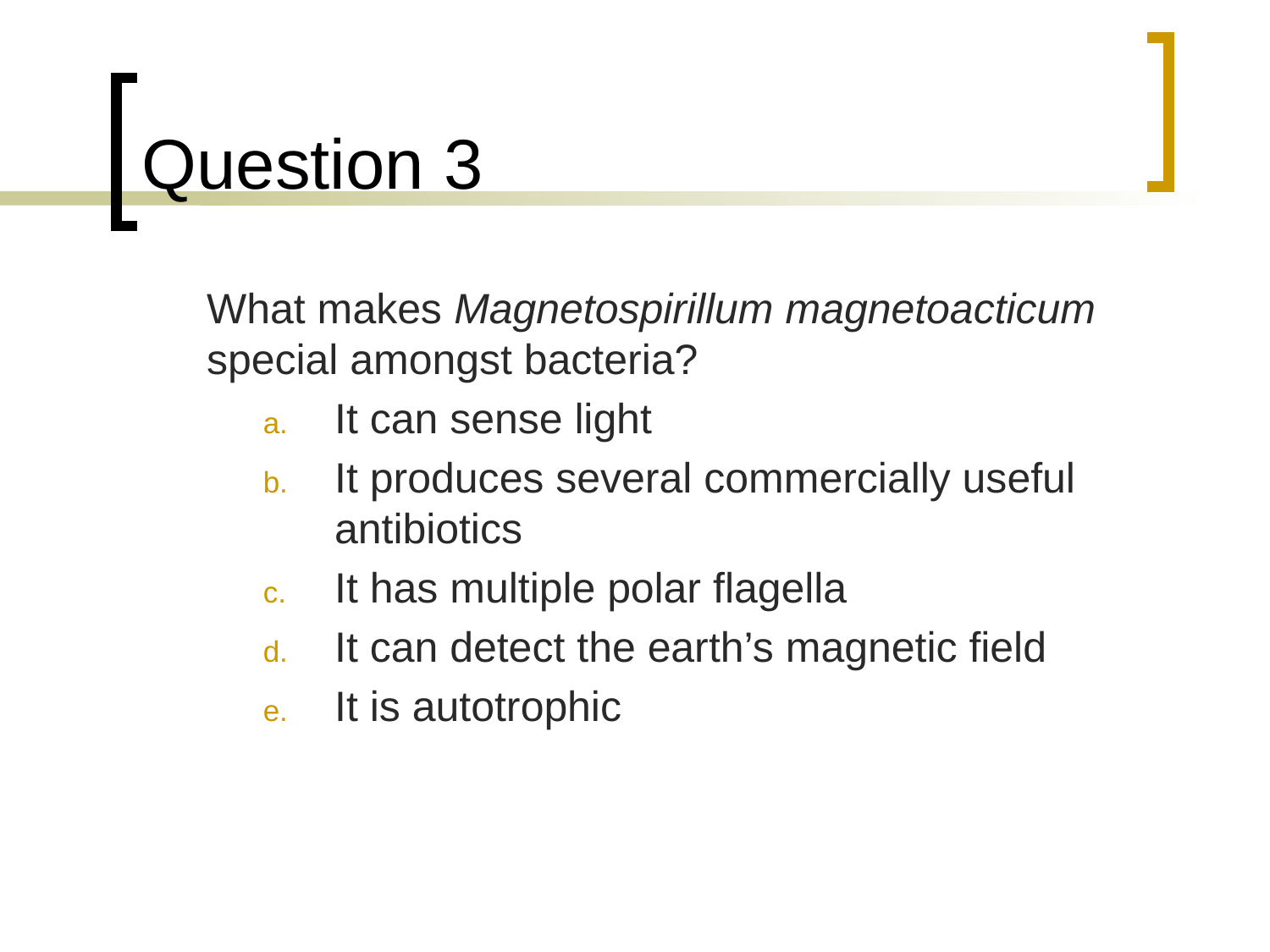

# Question 3
	What makes Magnetospirillum magnetoacticum special amongst bacteria?
It can sense light
It produces several commercially useful antibiotics
It has multiple polar flagella
It can detect the earth’s magnetic field
It is autotrophic